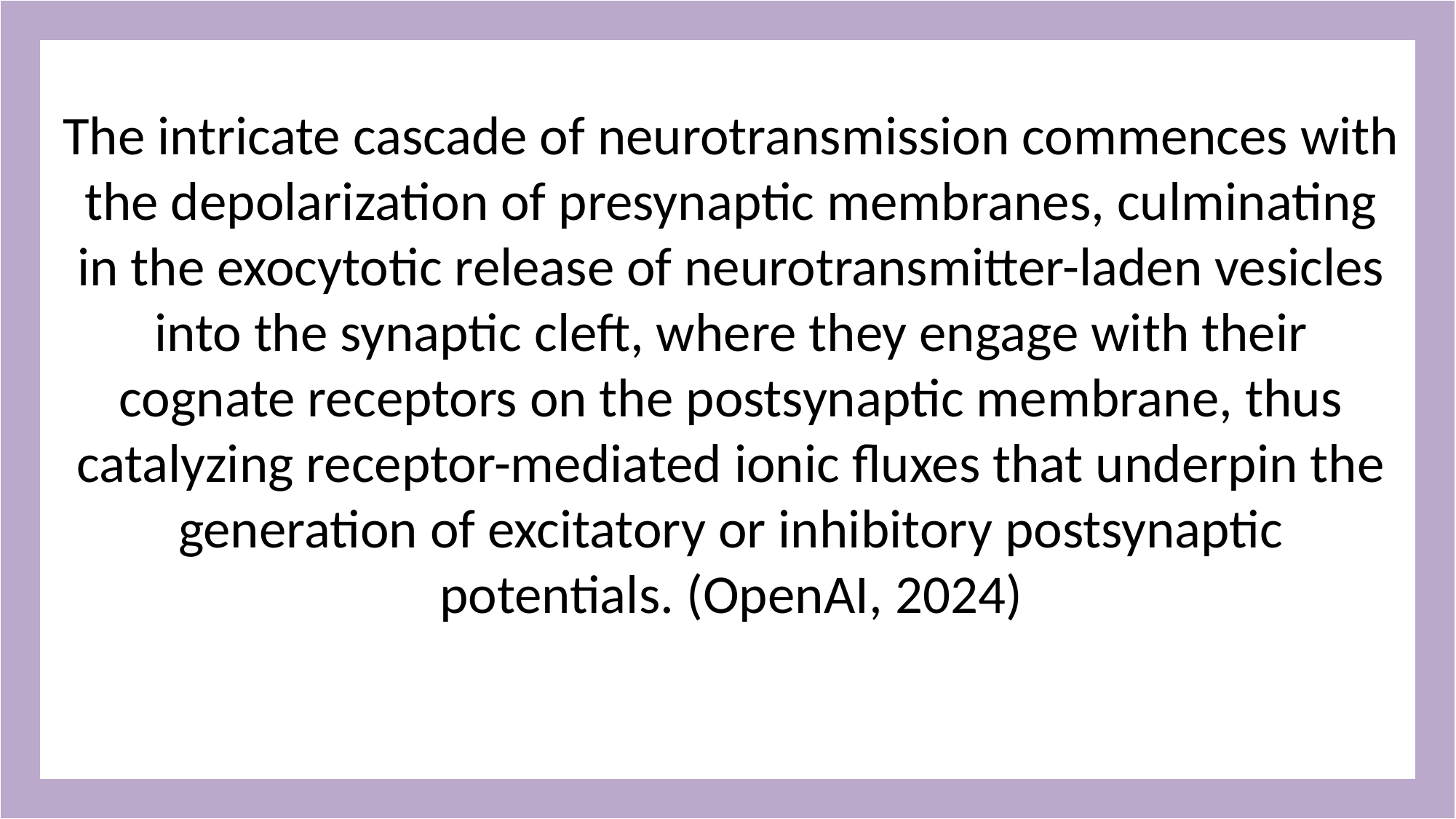

The intricate cascade of neurotransmission commences with the depolarization of presynaptic membranes, culminating in the exocytotic release of neurotransmitter-laden vesicles into the synaptic cleft, where they engage with their cognate receptors on the postsynaptic membrane, thus catalyzing receptor-mediated ionic fluxes that underpin the generation of excitatory or inhibitory postsynaptic potentials. (OpenAI, 2024)